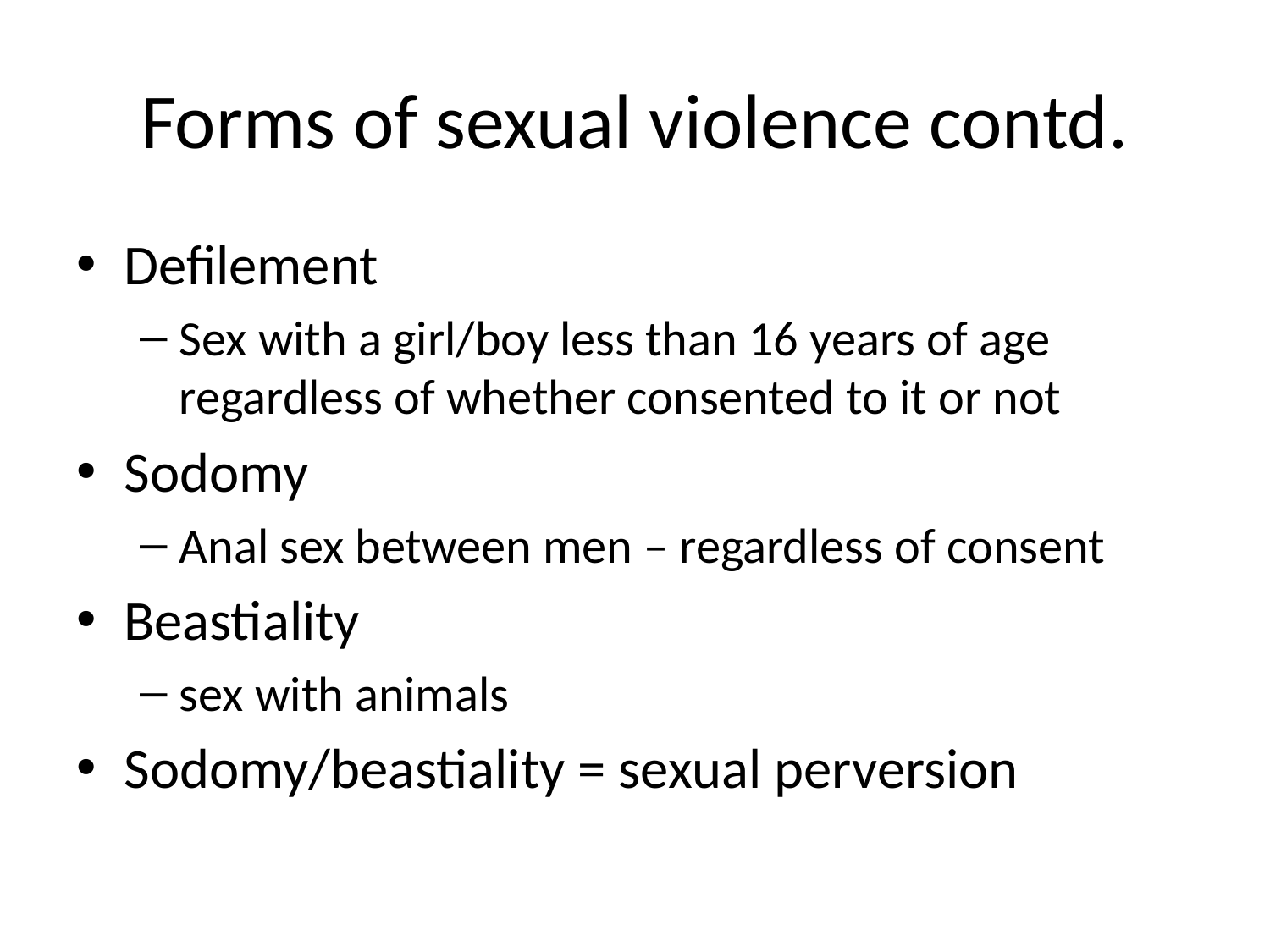

# Forms of sexual violence contd.
Defilement
Sex with a girl/boy less than 16 years of age regardless of whether consented to it or not
Sodomy
Anal sex between men – regardless of consent
Beastiality
sex with animals
Sodomy/beastiality = sexual perversion